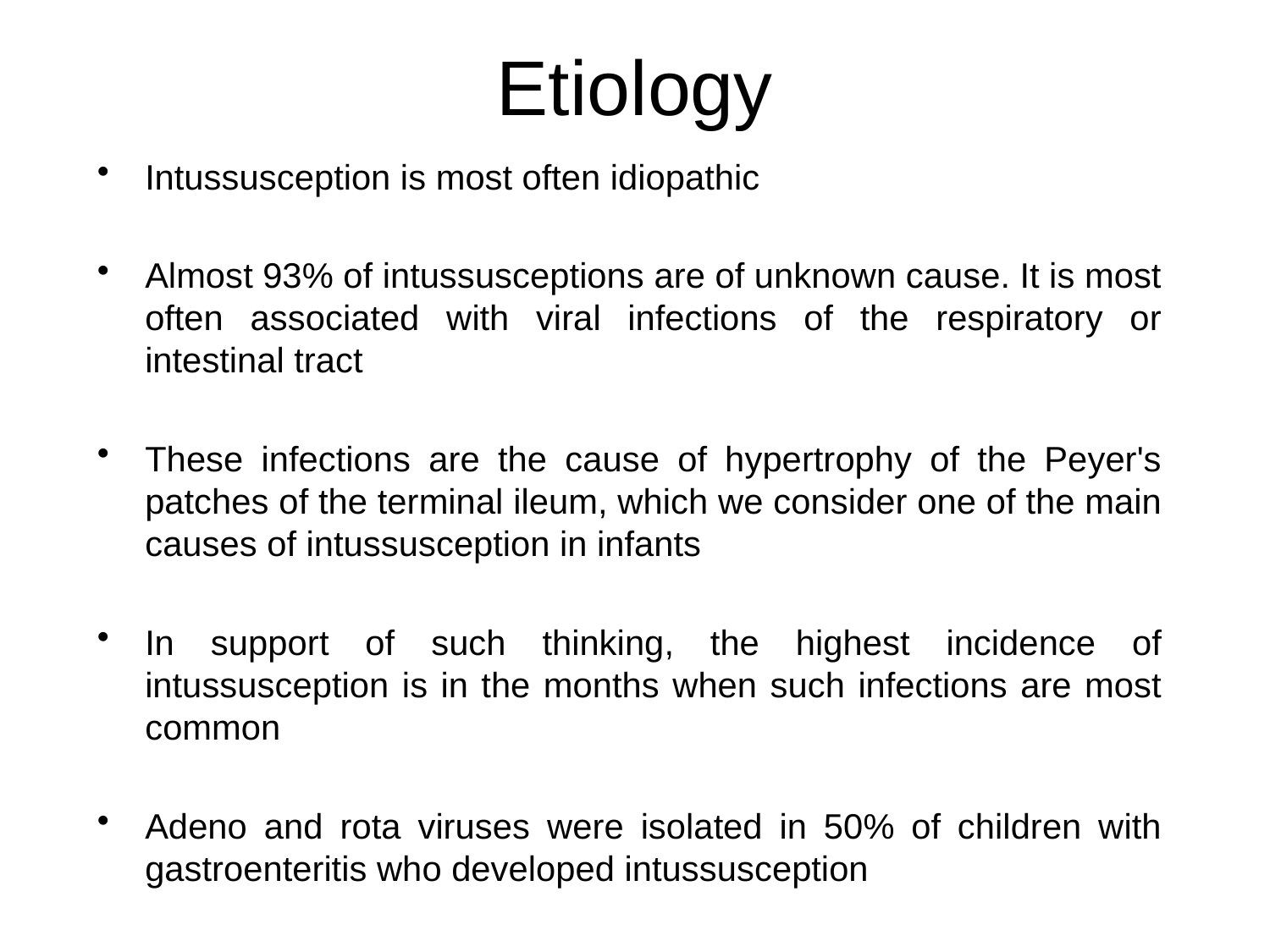

# Etiology
Intussusception is most often idiopathic

Almost 93% of intussusceptions are of unknown cause. It is most often associated with viral infections of the respiratory or intestinal tract

These infections are the cause of hypertrophy of the Peyer's patches of the terminal ileum, which we consider one of the main causes of intussusception in infants

In support of such thinking, the highest incidence of intussusception is in the months when such infections are most common

Adeno and rota viruses were isolated in 50% of children with gastroenteritis who developed intussusception